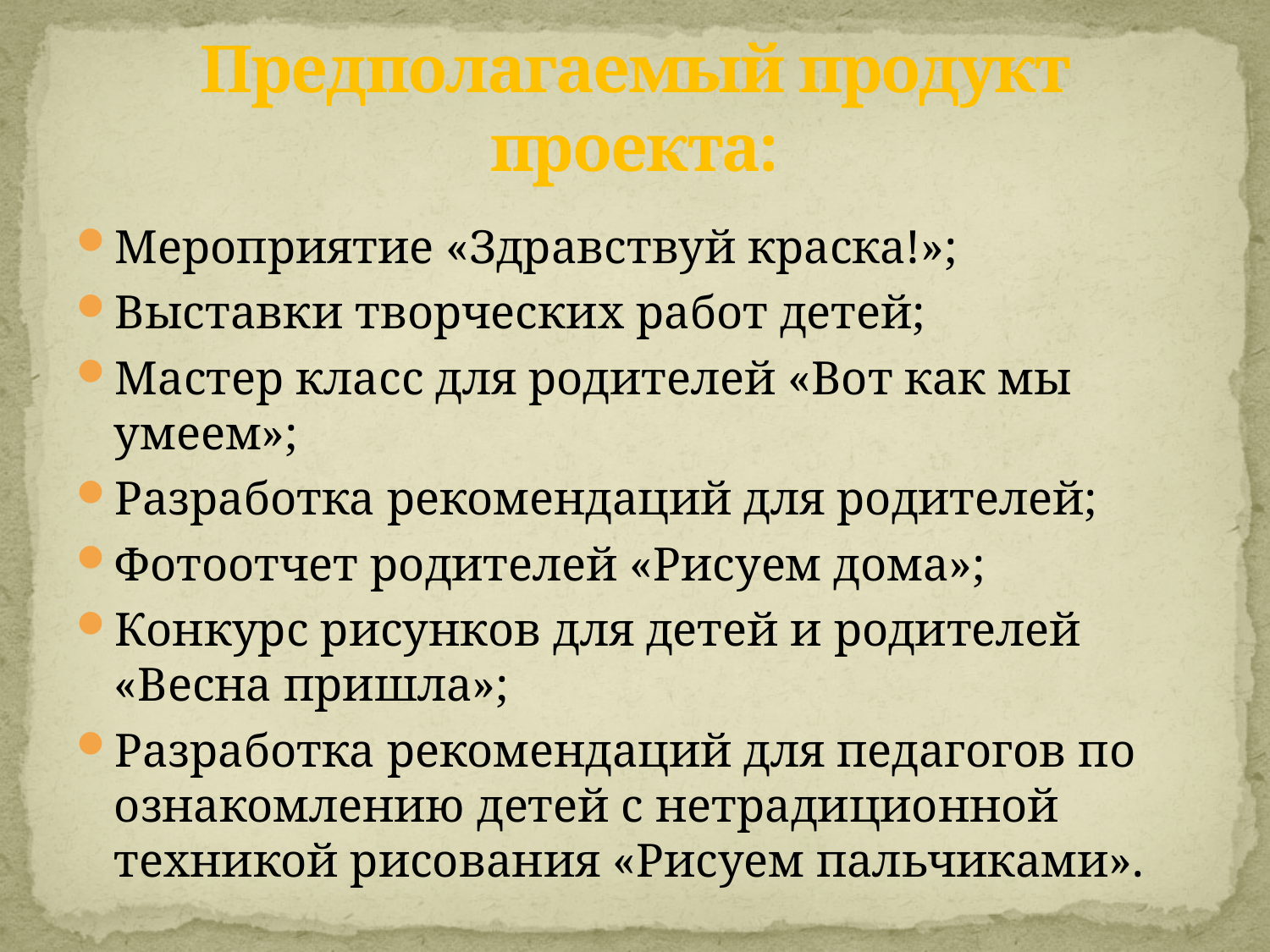

# Предполагаемый продукт проекта:
Мероприятие «Здравствуй краска!»;
Выставки творческих работ детей;
Мастер класс для родителей «Вот как мы умеем»;
Разработка рекомендаций для родителей;
Фотоотчет родителей «Рисуем дома»;
Конкурс рисунков для детей и родителей «Весна пришла»;
Разработка рекомендаций для педагогов по ознакомлению детей с нетрадиционной техникой рисования «Рисуем пальчиками».